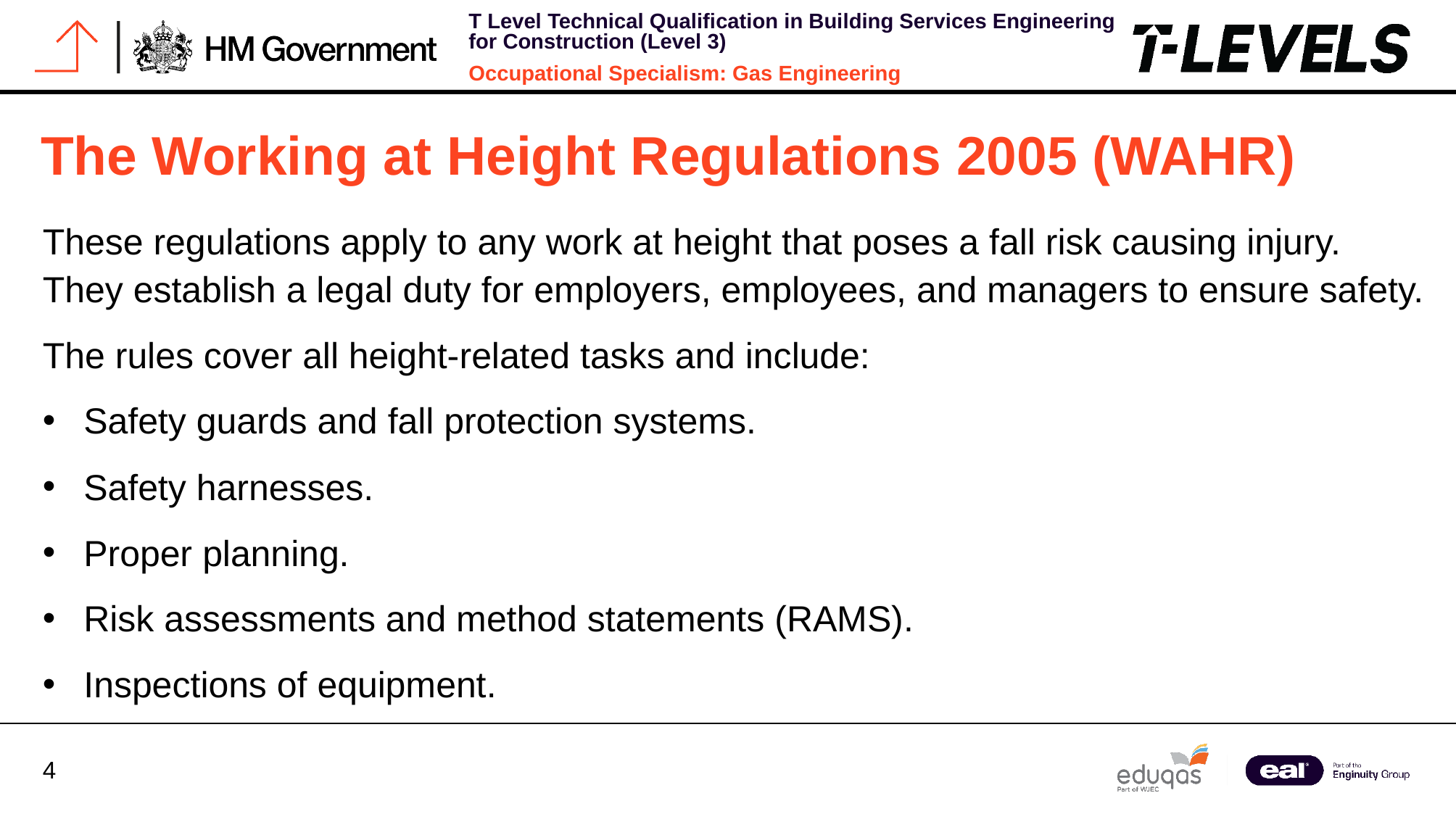

The Working at Height Regulations 2005 (WAHR)
These regulations apply to any work at height that poses a fall risk causing injury. They establish a legal duty for employers, employees, and managers to ensure safety.
The rules cover all height-related tasks and include:
Safety guards and fall protection systems.
Safety harnesses.
Proper planning.
Risk assessments and method statements (RAMS).
Inspections of equipment.